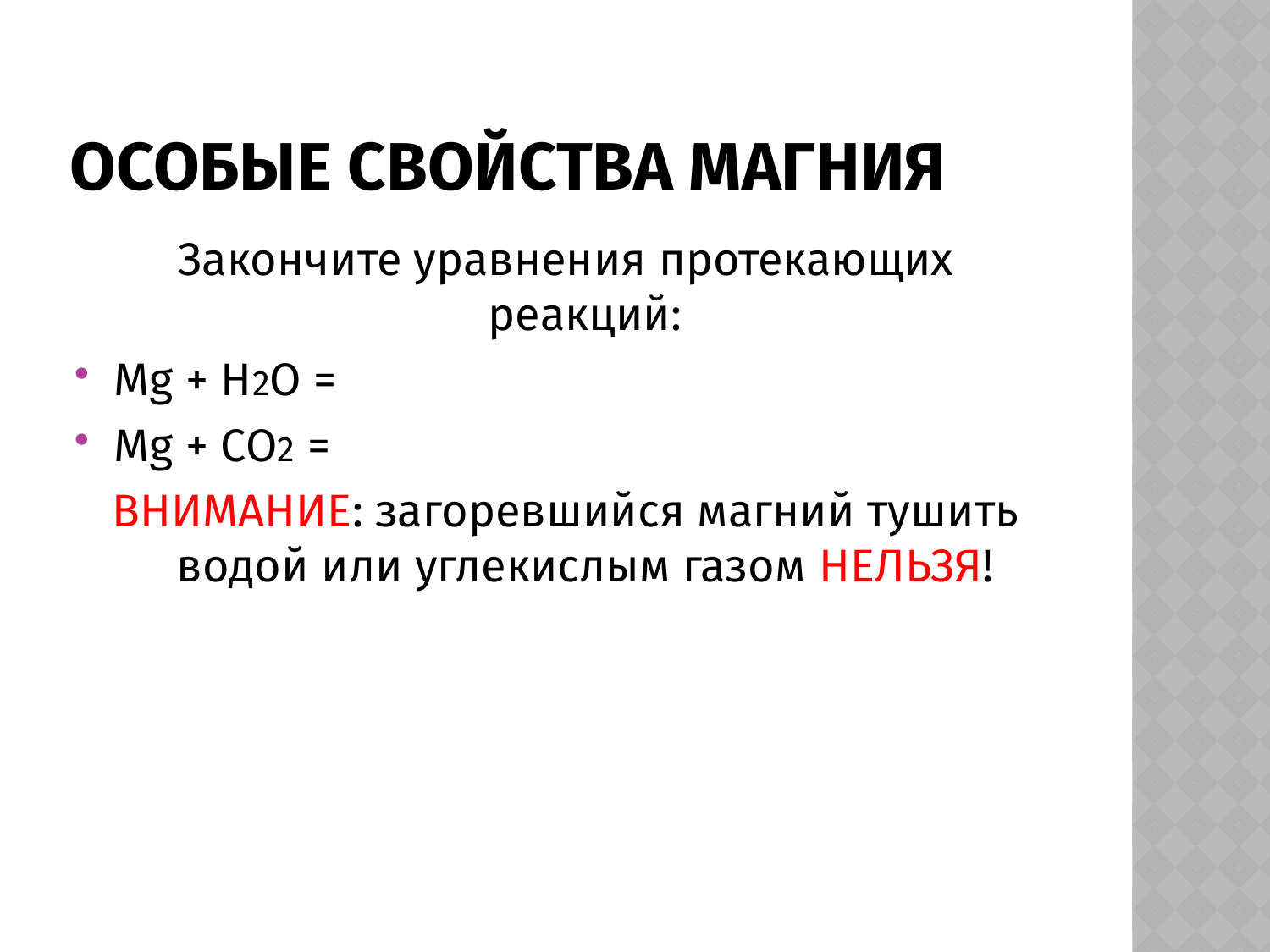

# Особые свойства магния
Закончите уравнения протекающих реакций:
Mg + H2O =
Mg + CO2 =
ВНИМАНИЕ: загоревшийся магний тушить водой или углекислым газом НЕЛЬЗЯ!